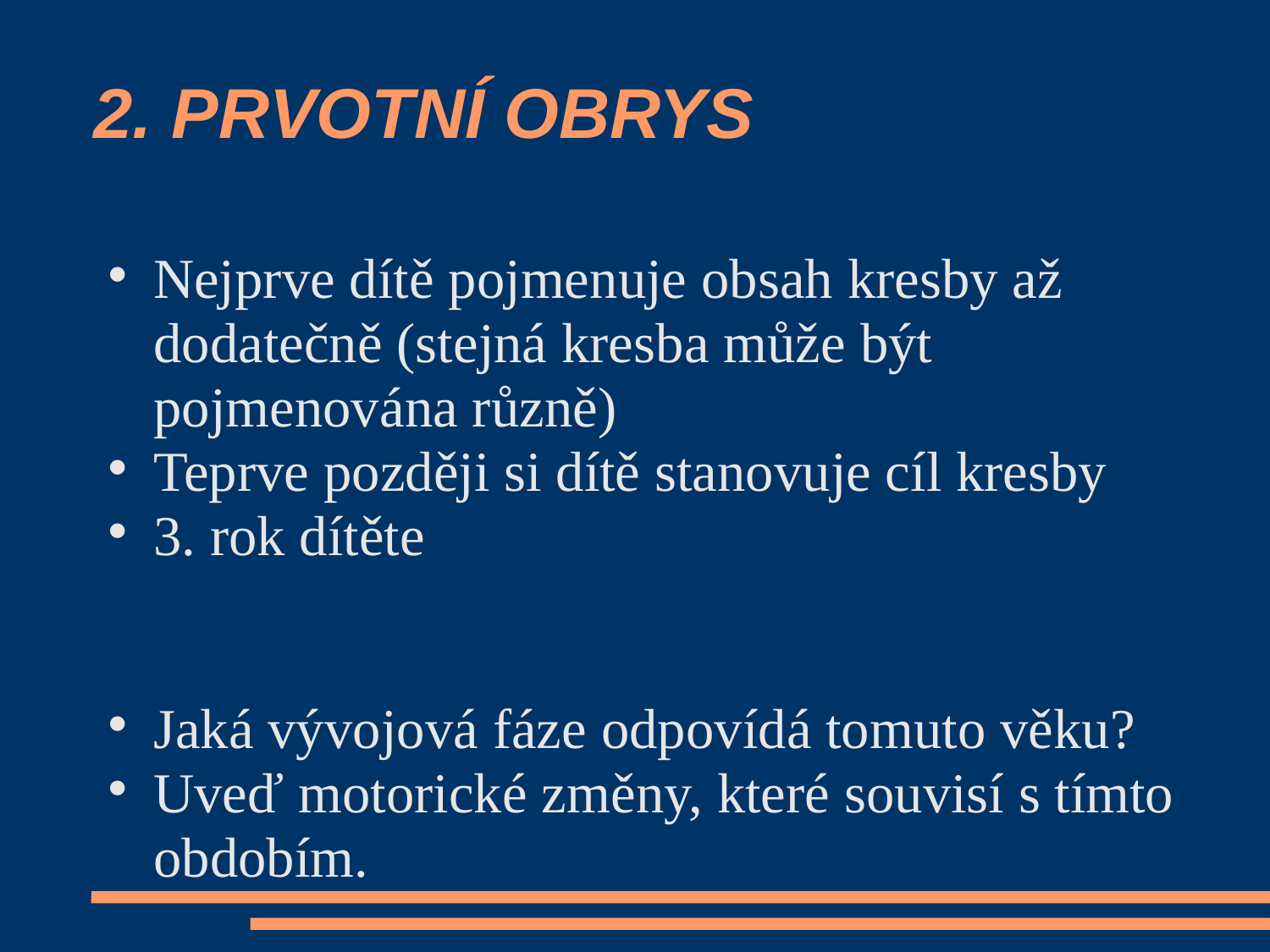

# 2. PRVOTNÍ OBRYS
Nejprve dítě pojmenuje obsah kresby až dodatečně (stejná kresba může být pojmenována různě)‏
Teprve později si dítě stanovuje cíl kresby
3. rok dítěte

Jaká vývojová fáze odpovídá tomuto věku?
Uveď motorické změny, které souvisí s tímto  obdobím.